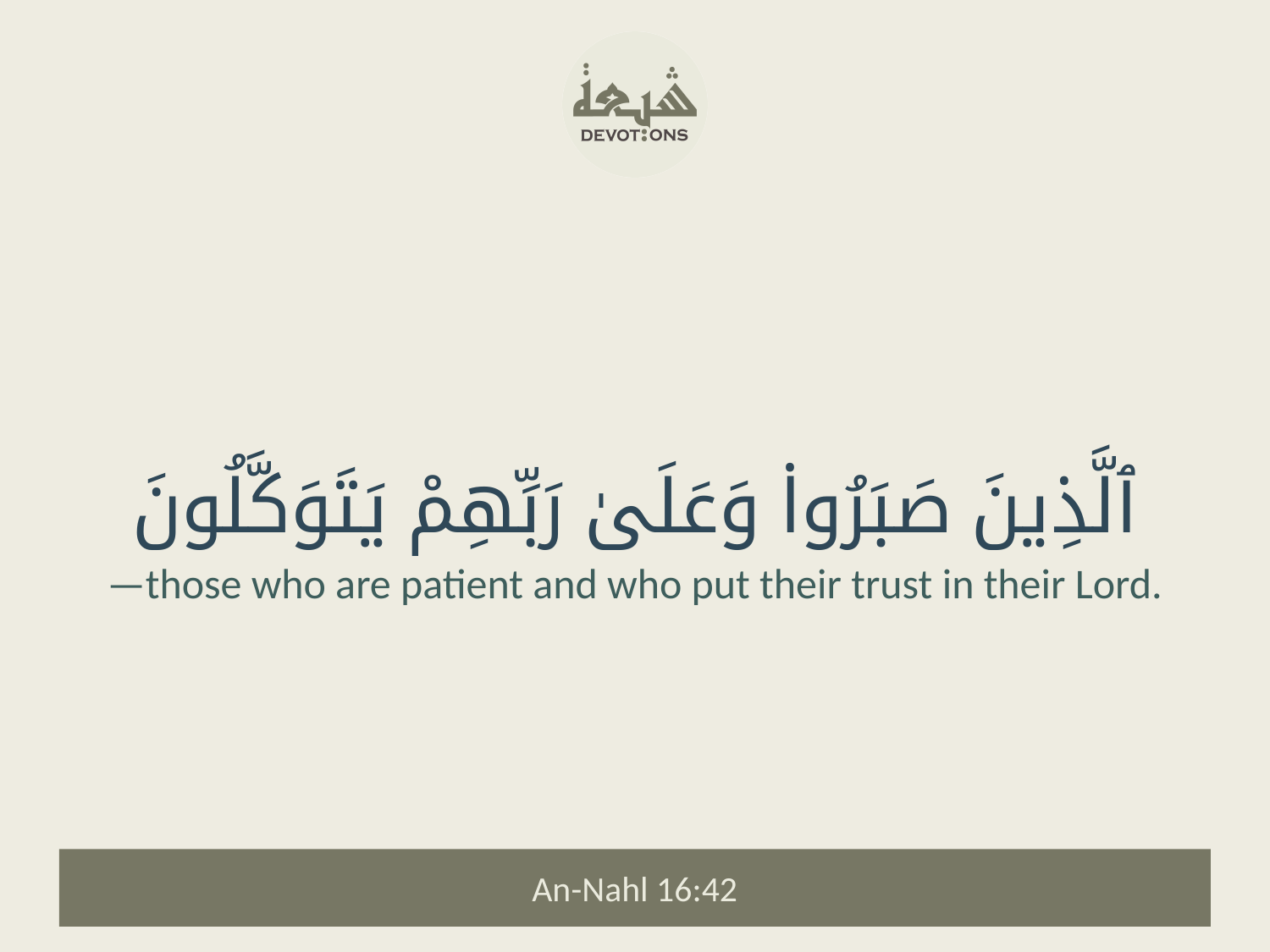

ٱلَّذِينَ صَبَرُوا۟ وَعَلَىٰ رَبِّهِمْ يَتَوَكَّلُونَ
—those who are patient and who put their trust in their Lord.
An-Nahl 16:42